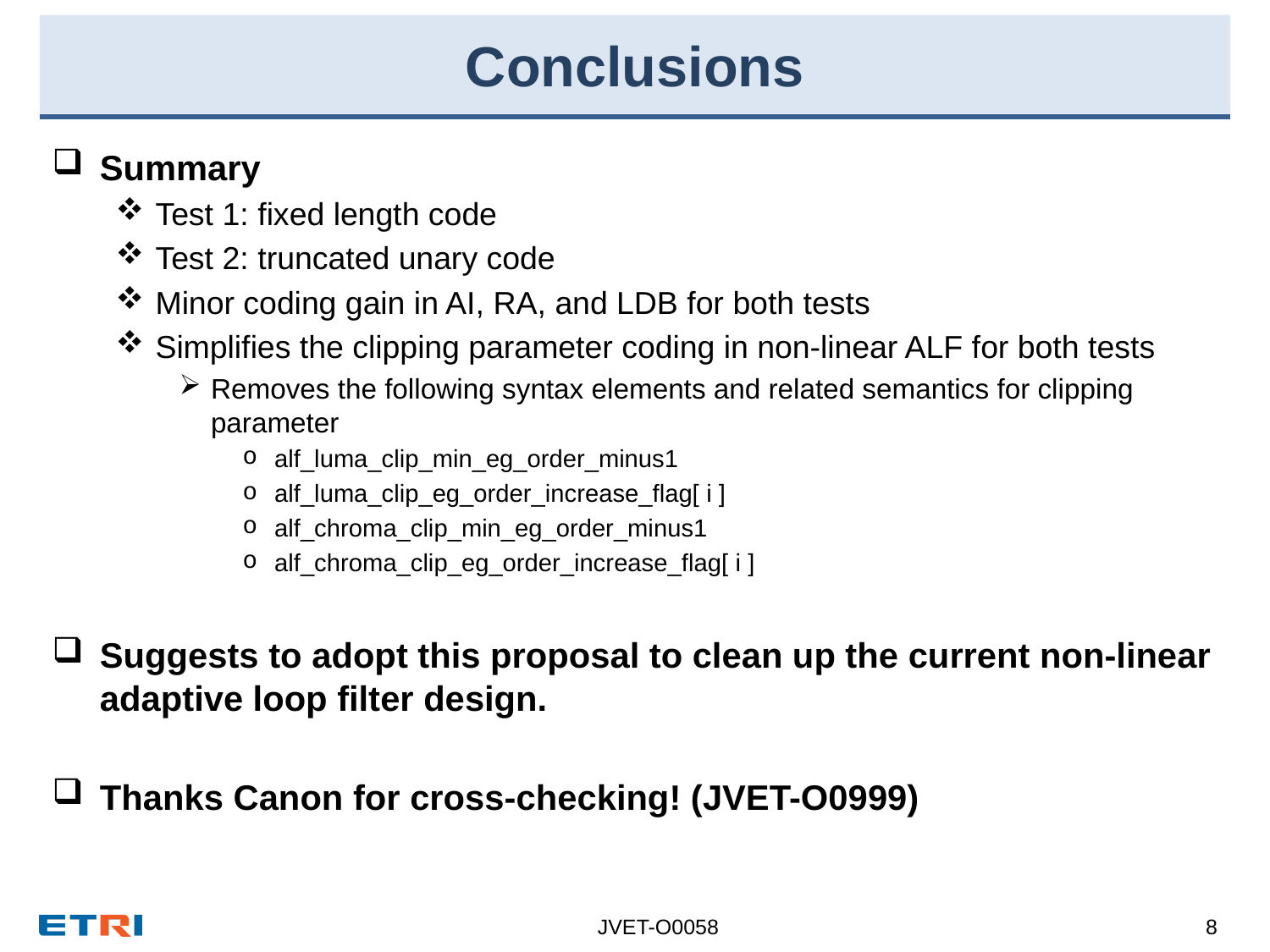

# Conclusions
Summary
Test 1: fixed length code
Test 2: truncated unary code
Minor coding gain in AI, RA, and LDB for both tests
Simplifies the clipping parameter coding in non-linear ALF for both tests
Removes the following syntax elements and related semantics for clipping parameter
alf_luma_clip_min_eg_order_minus1
alf_luma_clip_eg_order_increase_flag[ i ]
alf_chroma_clip_min_eg_order_minus1
alf_chroma_clip_eg_order_increase_flag[ i ]

Suggests to adopt this proposal to clean up the current non-linear adaptive loop filter design.

Thanks Canon for cross-checking! (JVET-O0999)
JVET-O0058
8